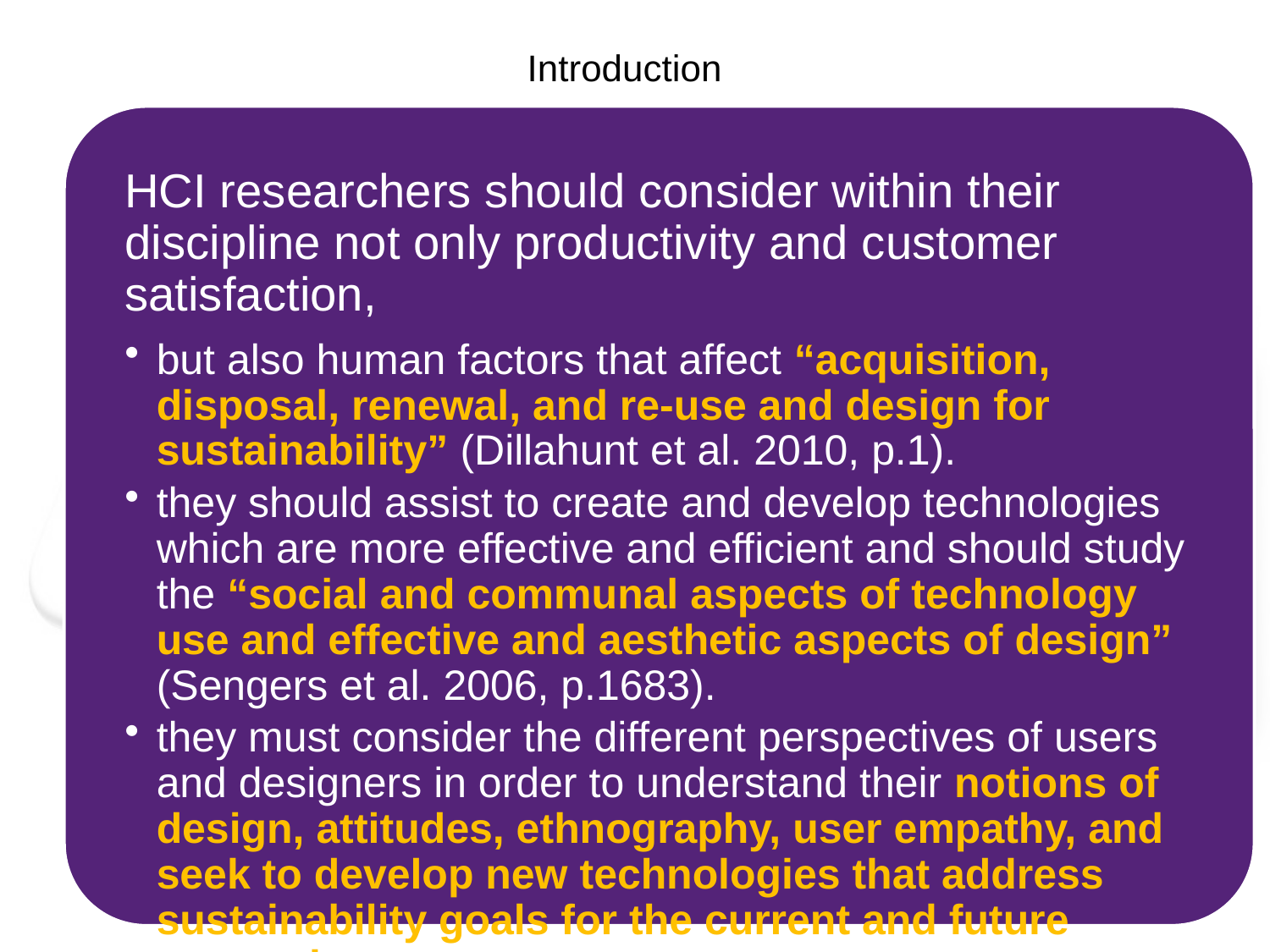

# Introduction
HCI researchers should consider within their discipline not only productivity and customer satisfaction,
but also human factors that affect “acquisition, disposal, renewal, and re-use and design for sustainability” (Dillahunt et al. 2010, p.1).
they should assist to create and develop technologies which are more effective and efficient and should study the “social and communal aspects of technology use and effective and aesthetic aspects of design” (Sengers et al. 2006, p.1683).
they must consider the different perspectives of users and designers in order to understand their notions of design, attitudes, ethnography, user empathy, and seek to develop new technologies that address sustainability goals for the current and future generations (Busse et al. 2009 ; Sengers et al. 2009a).
SD/TI/PI/2015_Chapter1
6